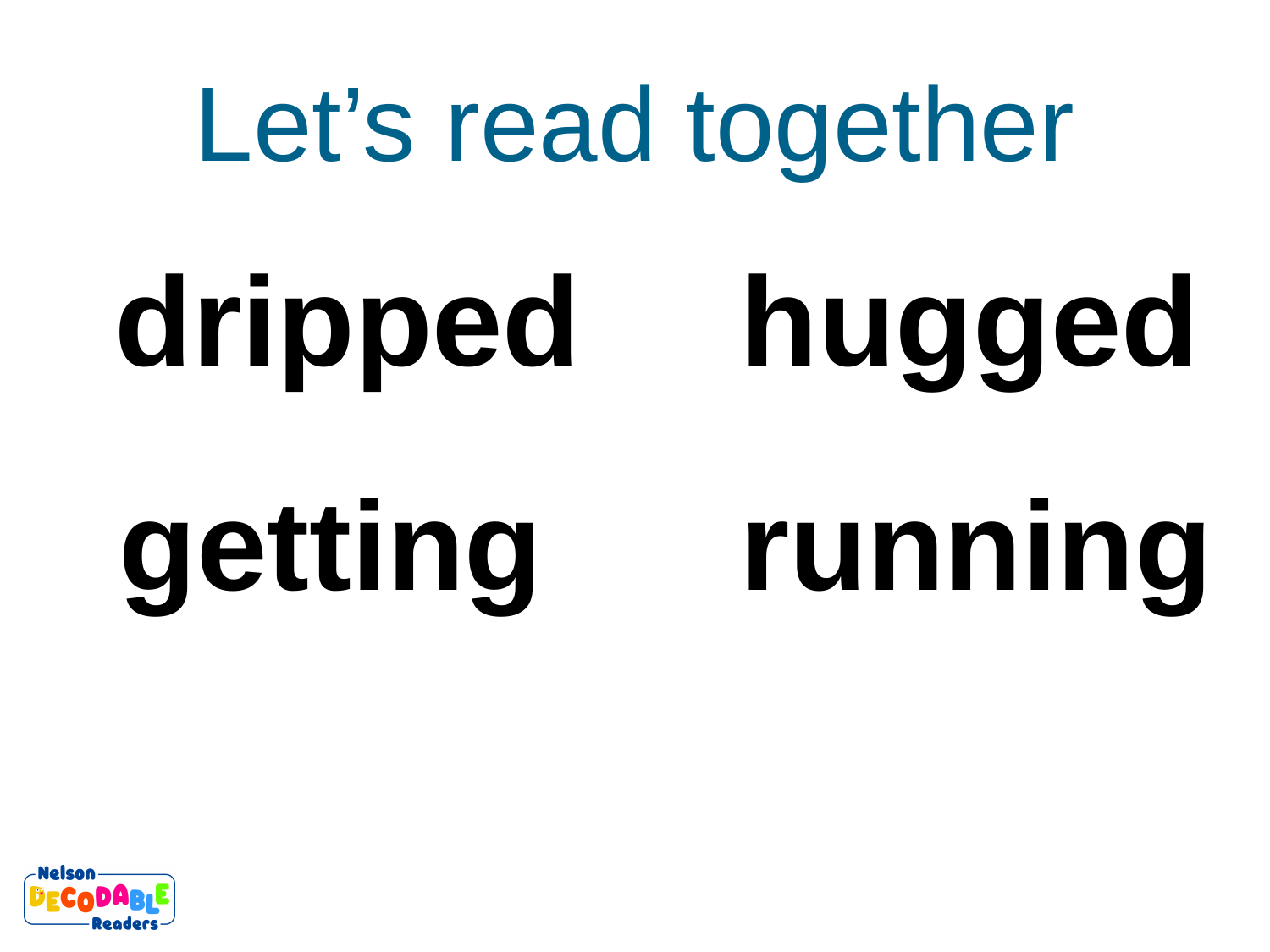

Let’s read together
dripped
hugged
getting
running